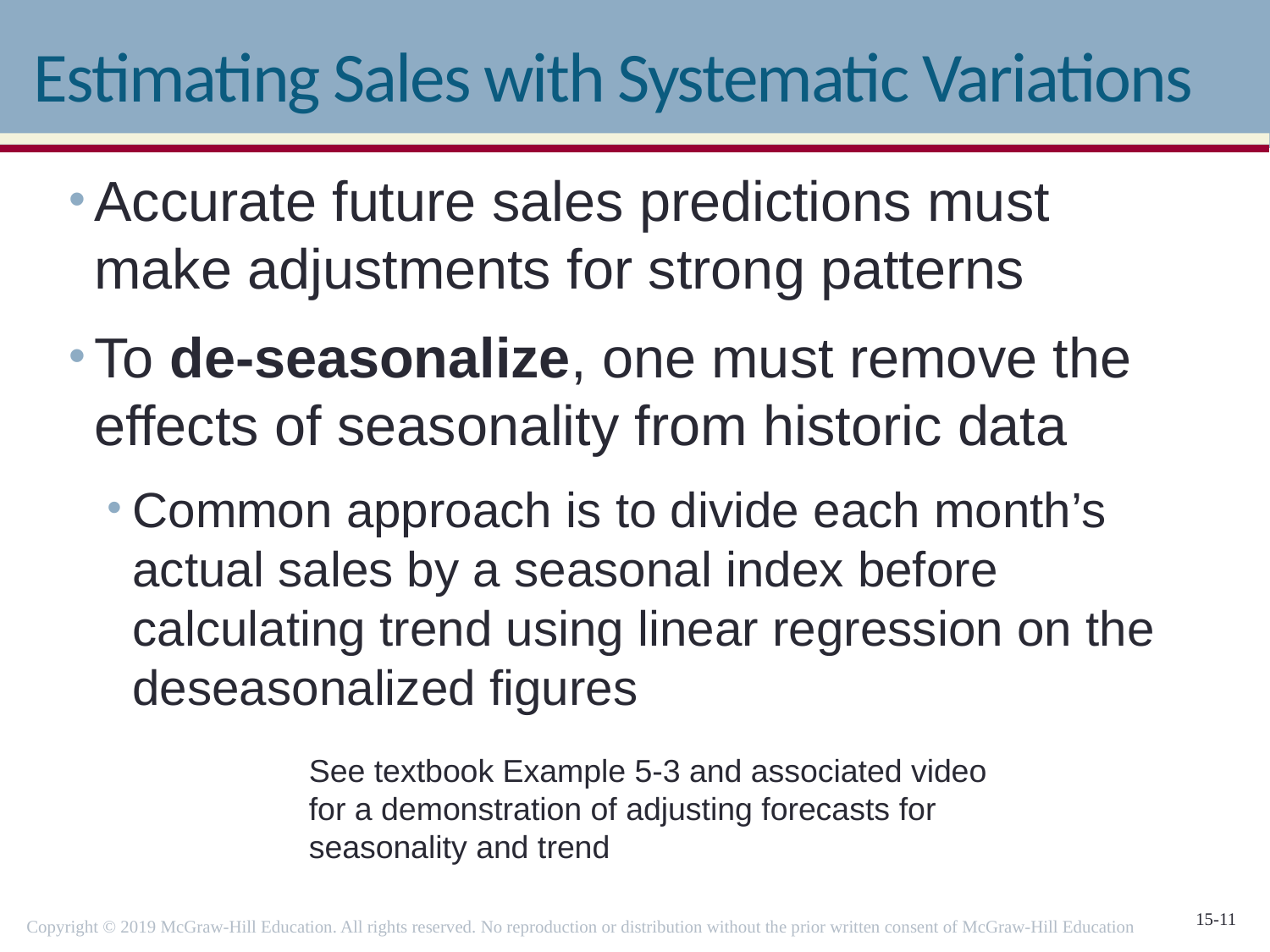

# Estimating Sales with Systematic Variations
Accurate future sales predictions must make adjustments for strong patterns
To de-seasonalize, one must remove the effects of seasonality from historic data
Common approach is to divide each month’s actual sales by a seasonal index before calculating trend using linear regression on the deseasonalized figures
See textbook Example 5-3 and associated video for a demonstration of adjusting forecasts for seasonality and trend
Copyright © 2019 McGraw-Hill Education. All rights reserved. No reproduction or distribution without the prior written consent of McGraw-Hill Education